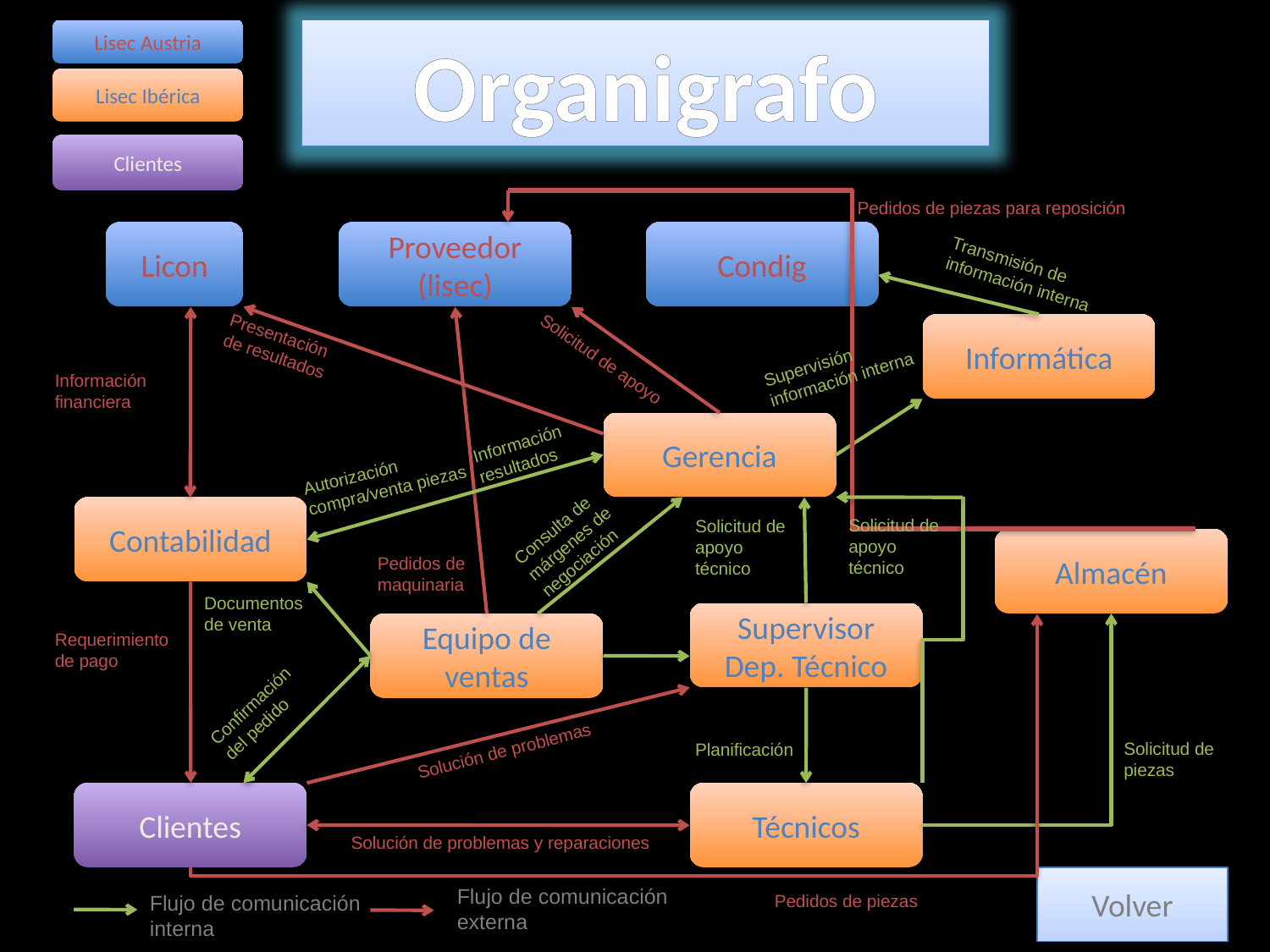

Lisec Austria
Organigrafo
Lisec Ibérica
Clientes
Pedidos de piezas para reposición
Condig
Licon
Proveedor
(lisec)
Transmisión de información interna
Informática
Presentación de resultados
Supervisión información interna
Solicitud de apoyo
Información financiera
Gerencia
Información resultados
Autorización compra/venta piezas
Consulta de márgenes de negociación
Contabilidad
Solicitud de apoyo técnico
Solicitud de apoyo técnico
Almacén
Pedidos de maquinaria
Documentos de venta
Supervisor Dep. Técnico
Equipo de ventas
Requerimiento de pago
Confirmación del pedido
Solicitud de piezas
Solución de problemas
Planificación
Clientes
Técnicos
Solución de problemas y reparaciones
Volver
Flujo de comunicación externa
Flujo de comunicación interna
Pedidos de piezas